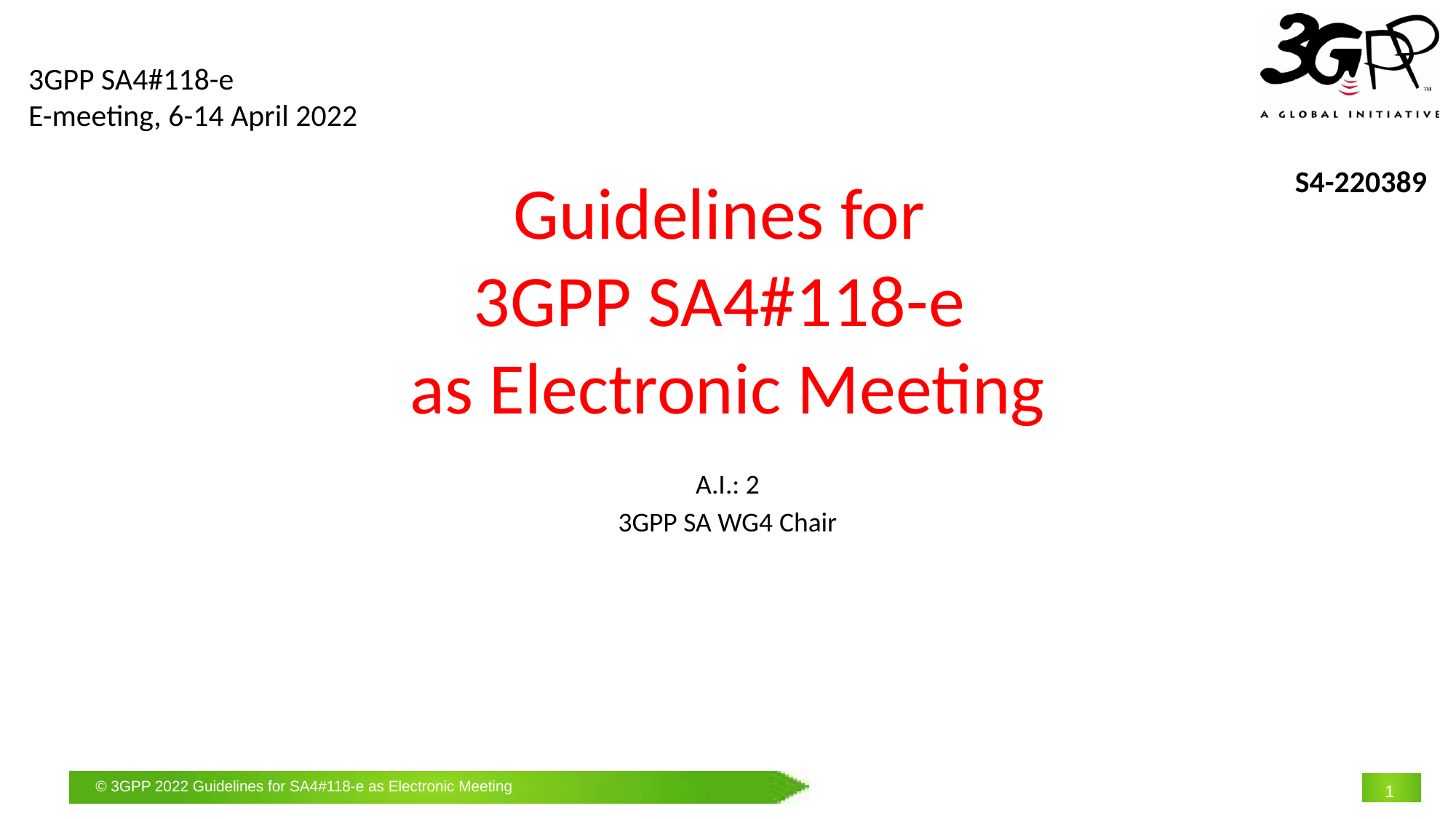

3GPP SA4#118-e
E-meeting, 6-14 April 2022
S4-220389
# Guidelines for 3GPP SA4#118-e as Electronic Meeting
A.I.: 2
3GPP SA WG4 Chair
1